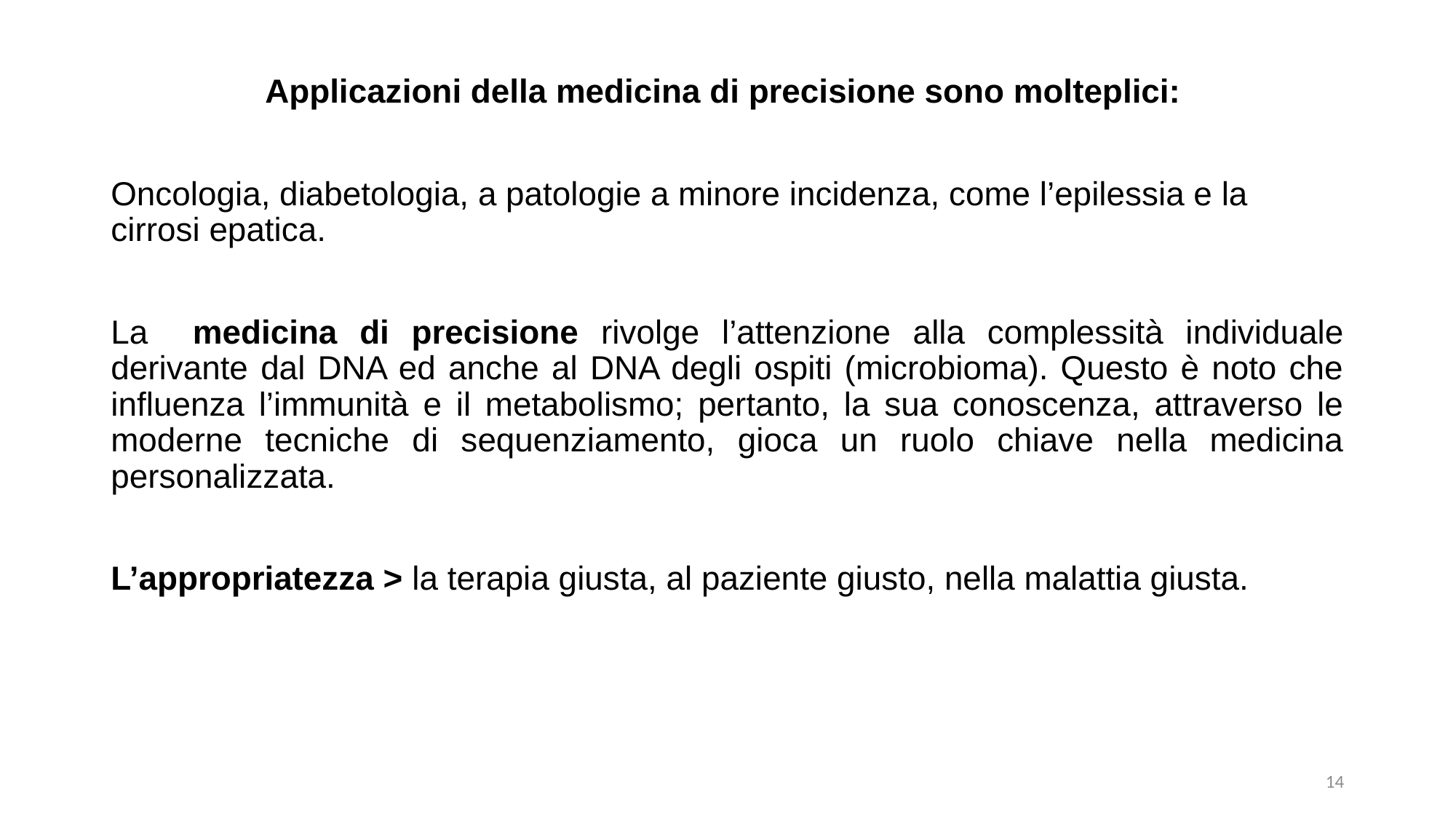

Applicazioni della medicina di precisione sono molteplici:

Oncologia, diabetologia, a patologie a minore incidenza, come l’epilessia e la cirrosi epatica.

La  medicina di precisione rivolge l’attenzione alla complessità individuale derivante dal DNA ed anche al DNA degli ospiti (microbioma). Questo è noto che influenza l’immunità e il metabolismo; pertanto, la sua conoscenza, attraverso le moderne tecniche di sequenziamento, gioca un ruolo chiave nella medicina personalizzata.

L’appropriatezza > la terapia giusta, al paziente giusto, nella malattia giusta.

14